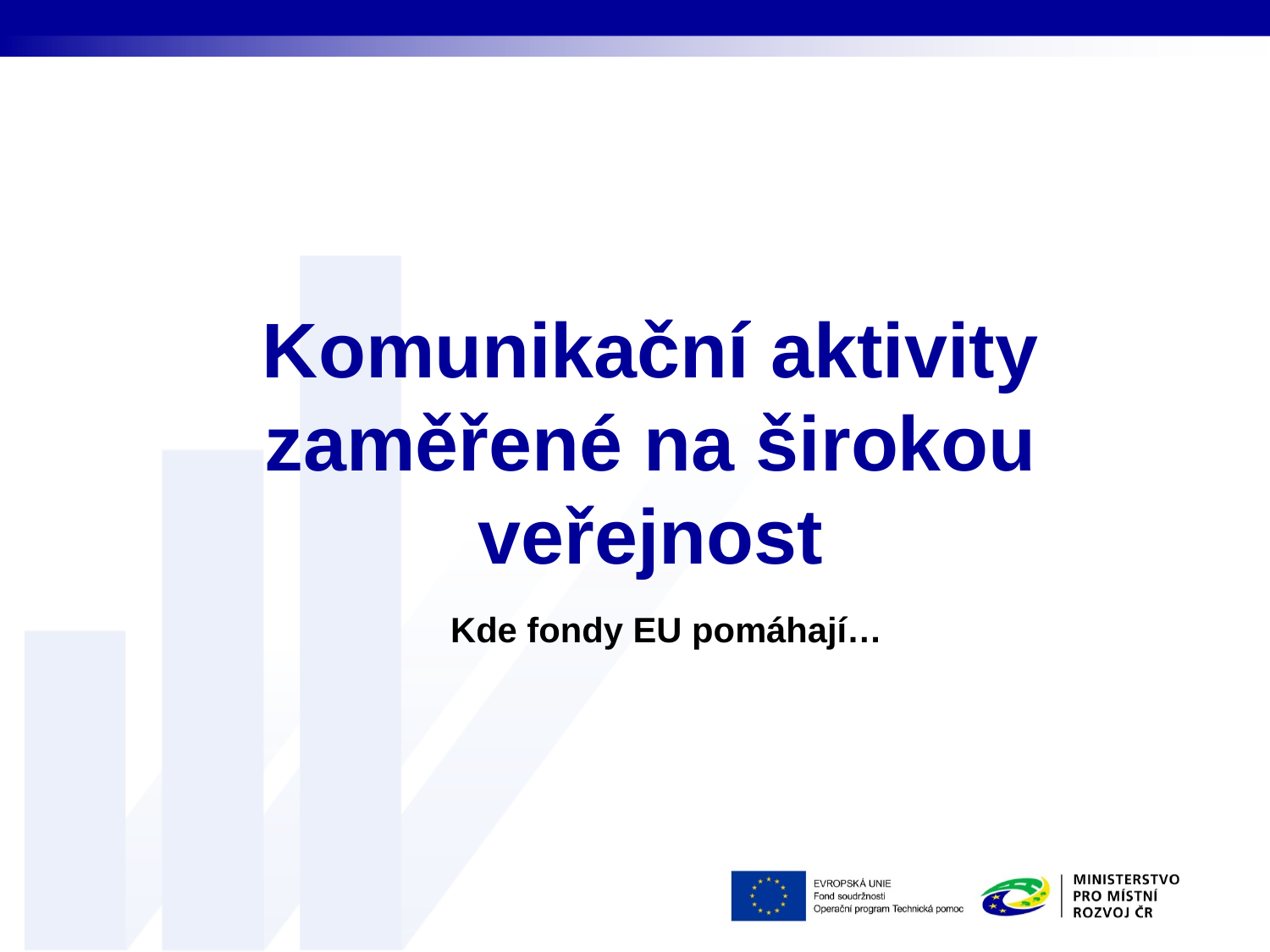

# Komunikační aktivity zaměřené na širokou veřejnost
Kde fondy EU pomáhají…